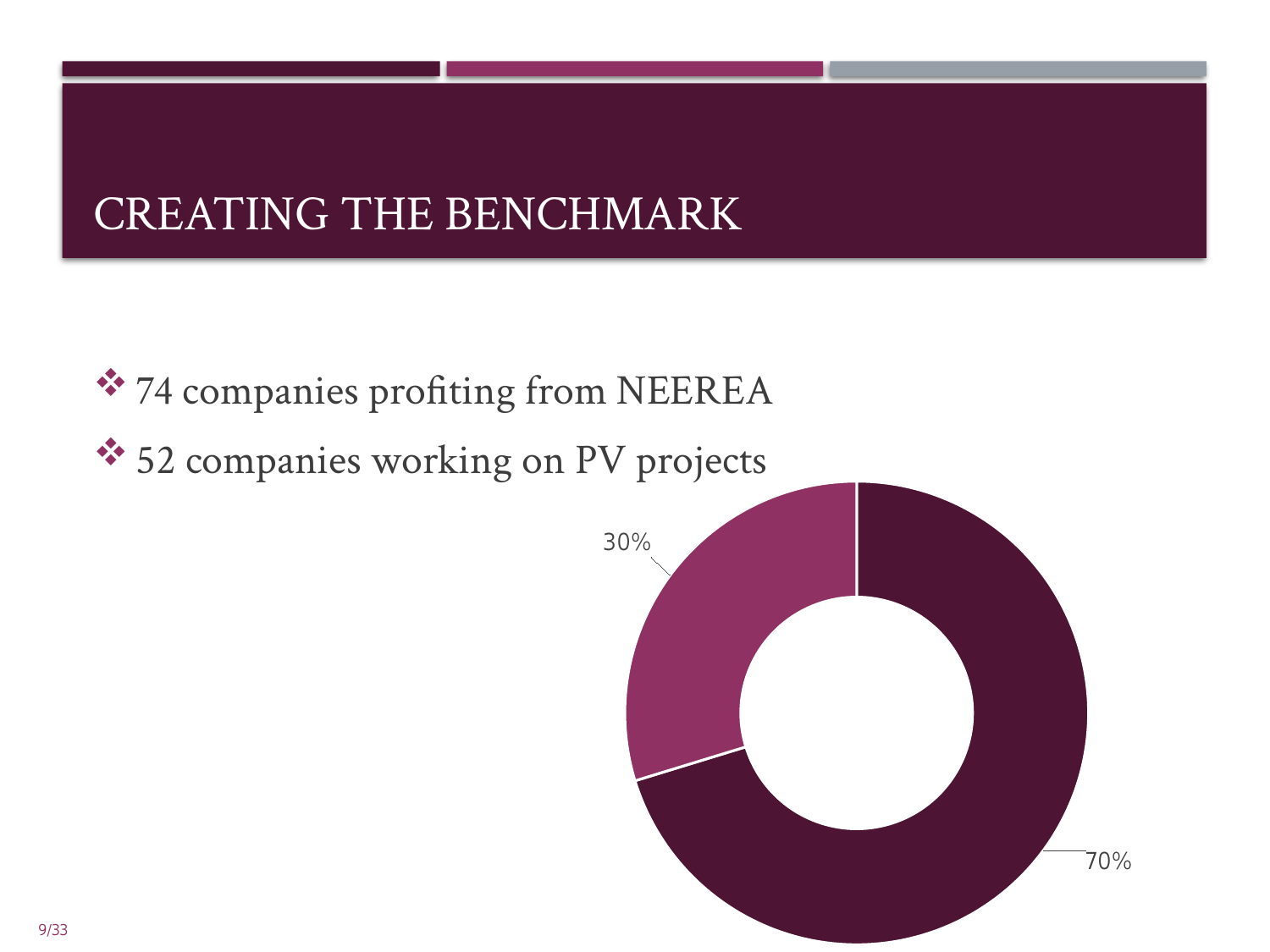

# Creating the benchmark
74 companies profiting from NEEREA
52 companies working on PV projects

### Chart

| Category |  |
|---|---|
9/33